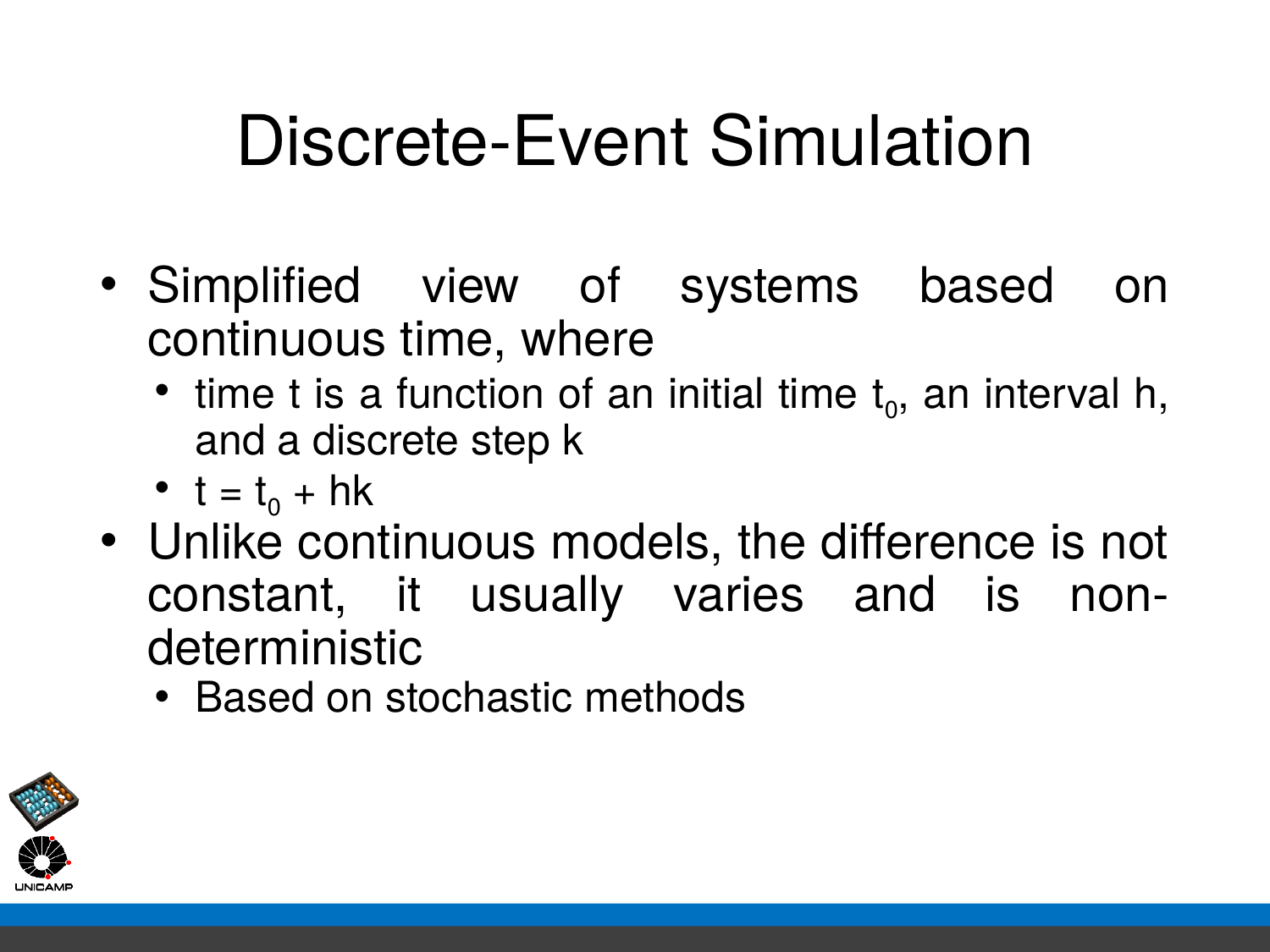

# Discrete-Event Simulation
Simplified view of systems based on continuous time, where
time t is a function of an initial time t0, an interval h, and a discrete step k
t = t0 + hk
Unlike continuous models, the difference is not constant, it usually varies and is non-deterministic
Based on stochastic methods